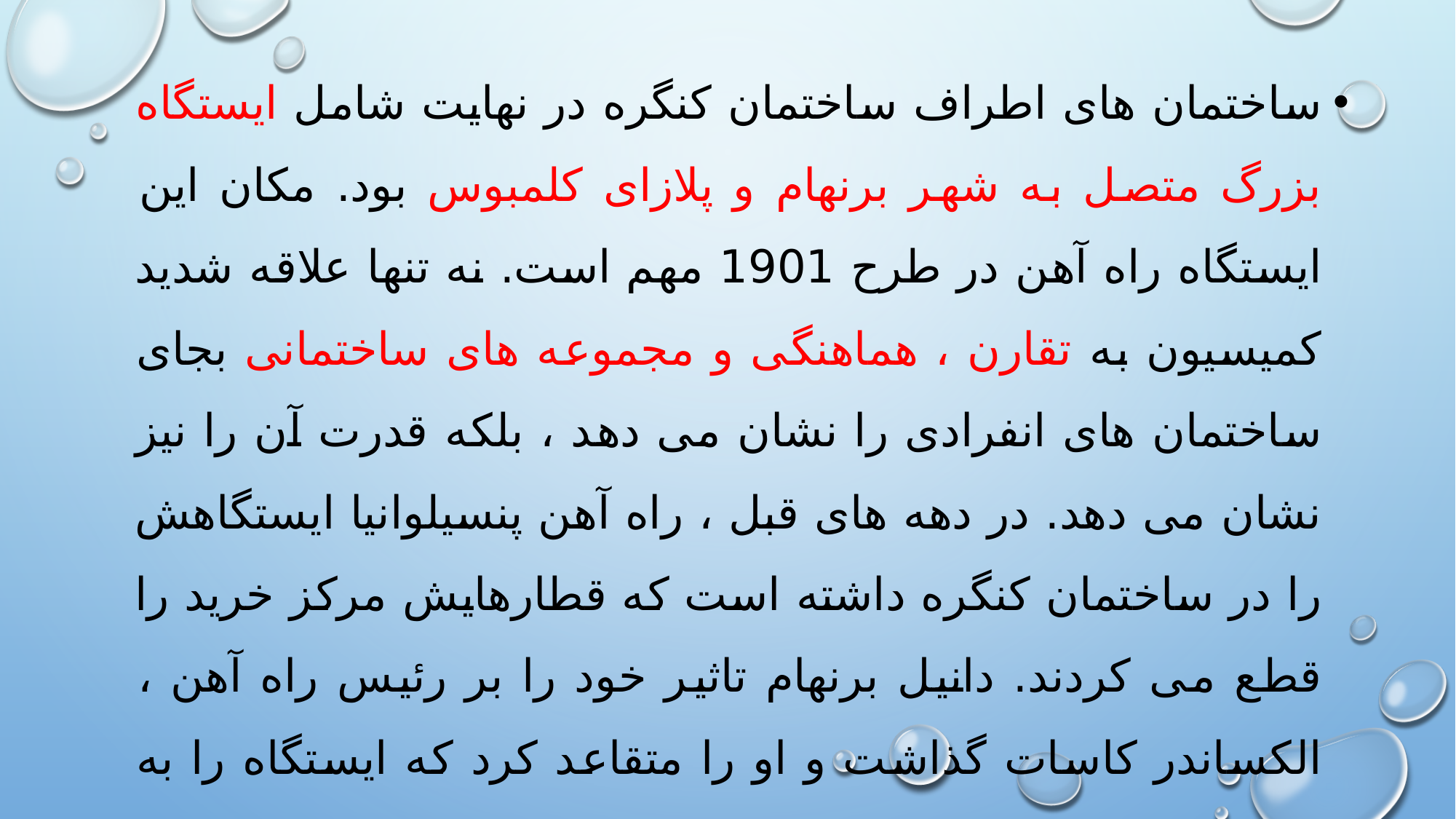

ساختمان های اطراف ساختمان کنگره در نهایت شامل ایستگاه بزرگ متصل به شهر برنهام و پلازای کلمبوس بود. مکان این ایستگاه راه آهن در طرح 1901 مهم است. نه تنها علاقه شدید کمیسیون به تقارن ، هماهنگی و مجموعه های ساختمانی بجای ساختمان های انفرادی را نشان می دهد ، بلکه قدرت آن را نیز نشان می دهد. در دهه های قبل ، راه آهن پنسیلوانیا ایستگاهش را در ساختمان کنگره داشته است که قطارهایش مرکز خرید را قطع می کردند. دانیل برنهام تاثیر خود را بر رئیس راه آهن ، الکساندر کاسات گذاشت و او را متقاعد کرد که ایستگاه را به دلیل مشکل در زیبایی شهر و غرور ملی جابجا کند.